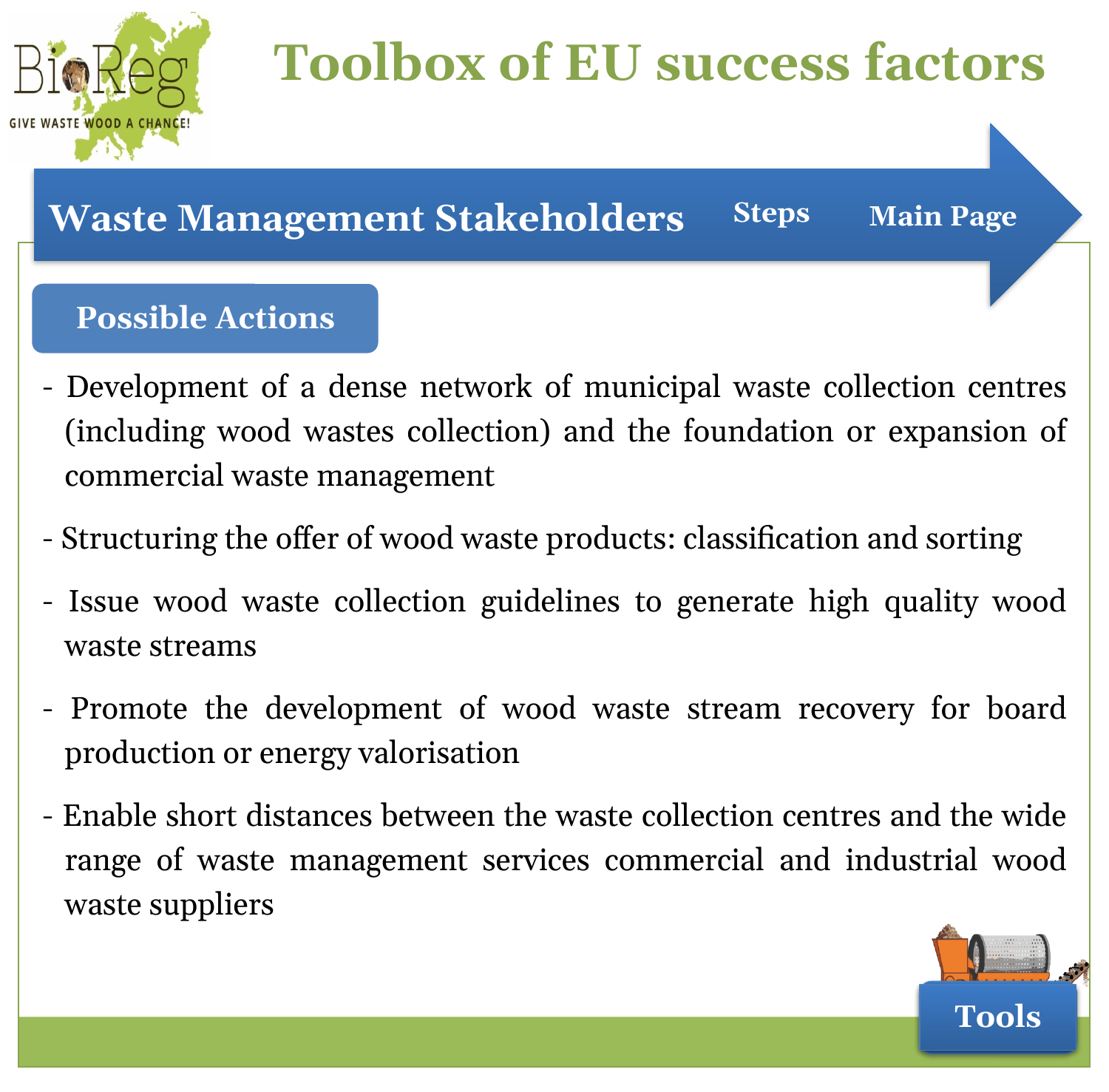

Waste Management Stakeholders

Steps

Main Page

Possible Actions
- Development of a dense network of municipal waste collection centres (including wood wastes collection) and the foundation or expansion of commercial waste management
- Structuring the offer of wood waste products: classification and sorting
- Issue wood waste collection guidelines to generate high quality wood waste streams
- Promote the development of wood waste stream recovery for board production or energy valorisation
- Enable short distances between the waste collection centres and the wide range of waste management services commercial and industrial wood waste suppliers

Tools